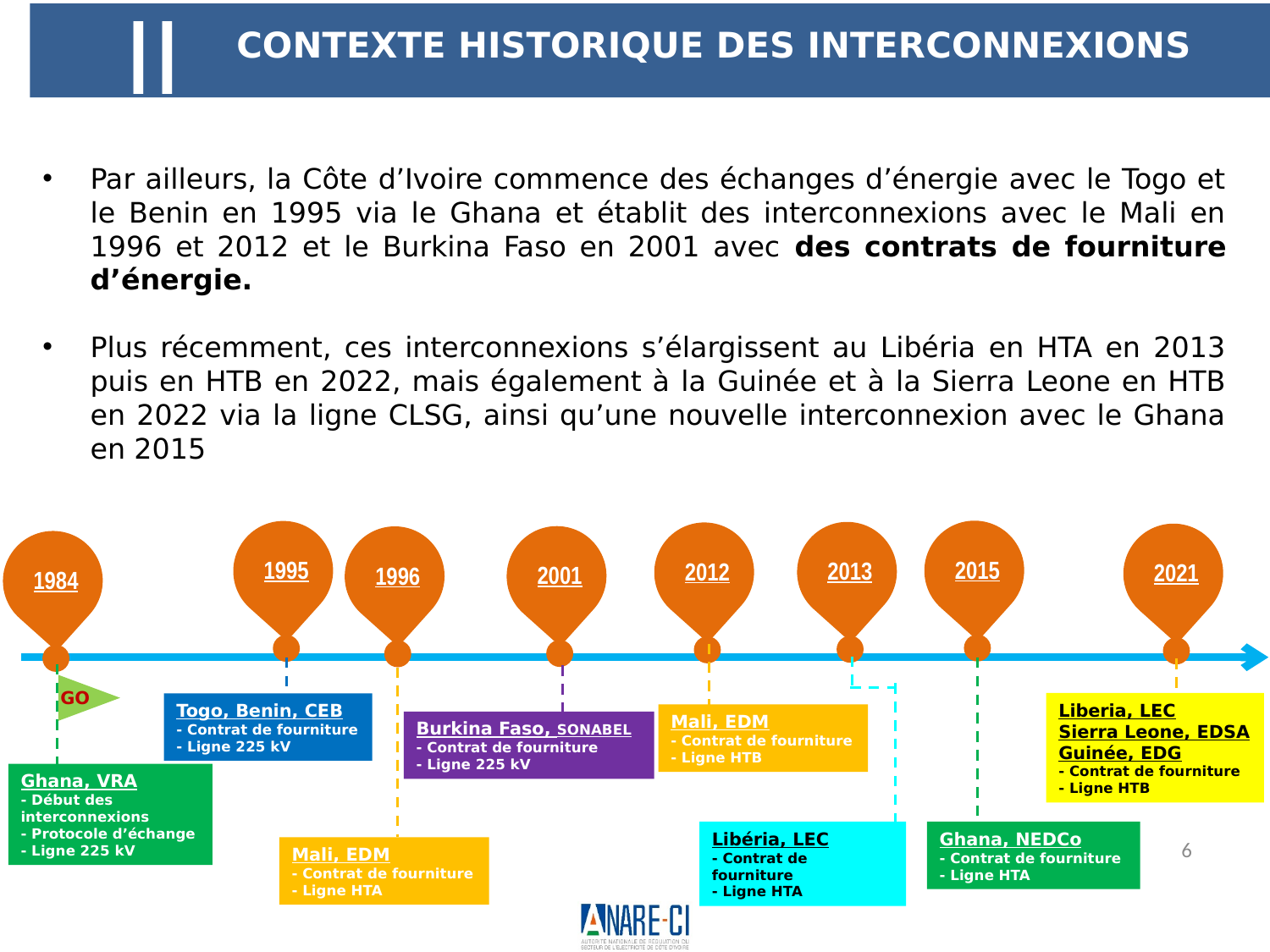

II

CONTEXTE HISTORIQUE DES INTERCONNEXIONS
Par ailleurs, la Côte d’Ivoire commence des échanges d’énergie avec le Togo et le Benin en 1995 via le Ghana et établit des interconnexions avec le Mali en 1996 et 2012 et le Burkina Faso en 2001 avec des contrats de fourniture d’énergie.

Plus récemment, ces interconnexions s’élargissent au Libéria en HTA en 2013 puis en HTB en 2022, mais également à la Guinée et à la Sierra Leone en HTB en 2022 via la ligne CLSG, ainsi qu’une nouvelle interconnexion avec le Ghana en 2015

2015

1995

2013

2012

2021

2001

1996

1984

Mali, EDM
- Contrat de fourniture
- Ligne HTB
Libéria, LEC
- Contrat de fourniture
- Ligne HTA
Ghana, NEDCo
- Contrat de fourniture
- Ligne HTA
Togo, Benin, CEB
- Contrat de fourniture
- Ligne 225 kV
Liberia, LEC
Sierra Leone, EDSA
Guinée, EDG
- Contrat de fourniture
- Ligne HTB
Ghana, VRA
- Début des interconnexions
- Protocole d’échange
- Ligne 225 kV

Burkina Faso, SONABEL
- Contrat de fourniture
- Ligne 225 kV
Mali, EDM
- Contrat de fourniture
- Ligne HTA
GO
6